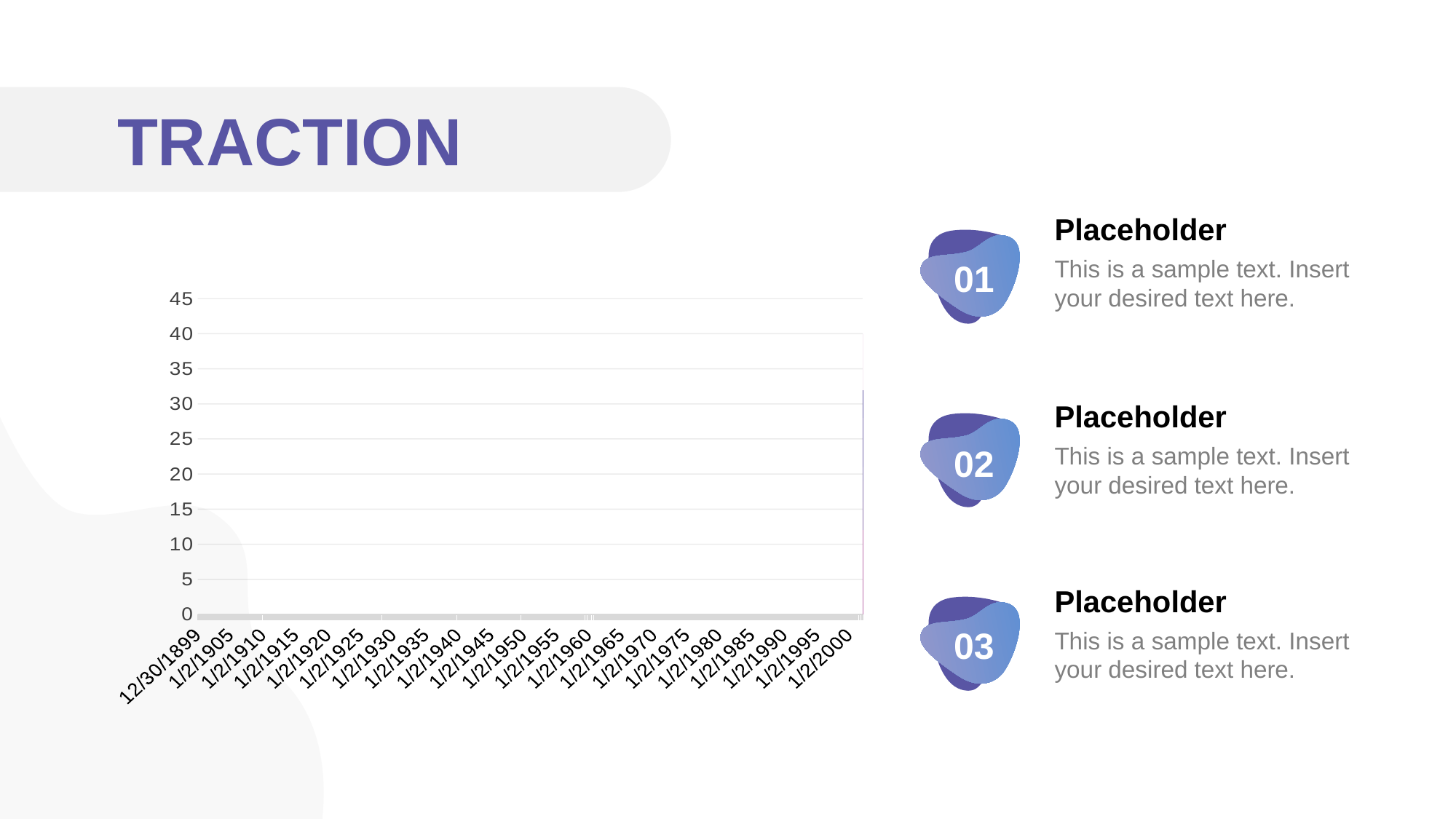

TRACTION
Placeholder

This is a sample text. Insert your desired text here.
01

### Chart

| Category | Series 1 | Series 2 | Series 3 |
|---|---|---|---|
| 37261 | 32.0 | 12.0 | 16.0 |
| 37262 | 32.0 | 12.0 | 40.0 |
| 37263 | 28.0 | 12.0 | 12.0 |
| 37264 | 12.0 | 21.0 | 8.0 |
| 37265 | 15.0 | 28.0 | 19.0 |
|  | None | None | None |
|  | None | None | None |
Placeholder

This is a sample text. Insert your desired text here.
02
Placeholder

03
This is a sample text. Insert your desired text here.